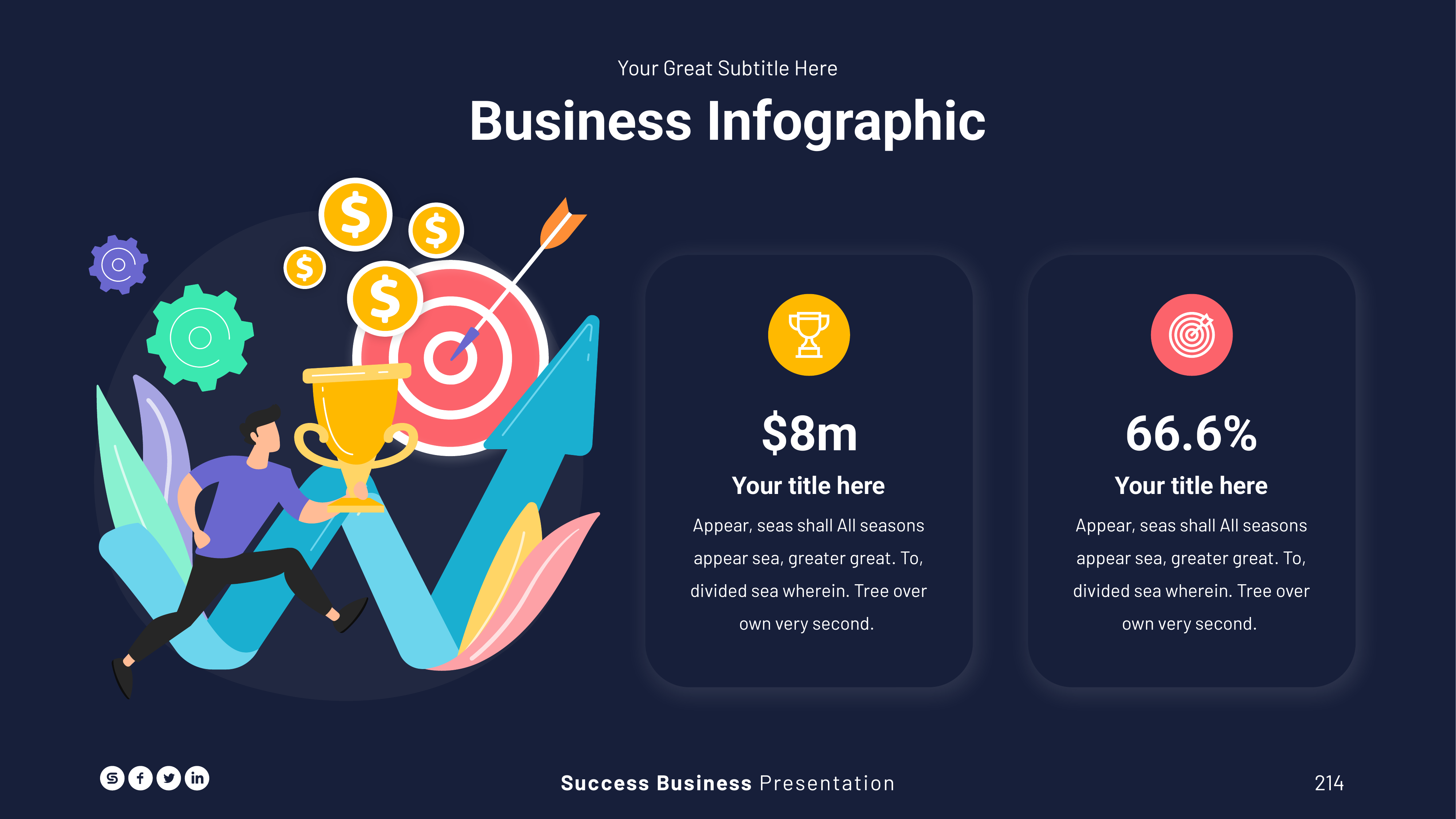

Your Great Subtitle Here
Business Infographic

$8m
66.6%

Your title here
Appear, seas shall All seasons appear sea, greater great. To, divided sea wherein. Tree over own very second.
Your title here
Appear, seas shall All seasons appear sea, greater great. To, divided sea wherein. Tree over own very second.